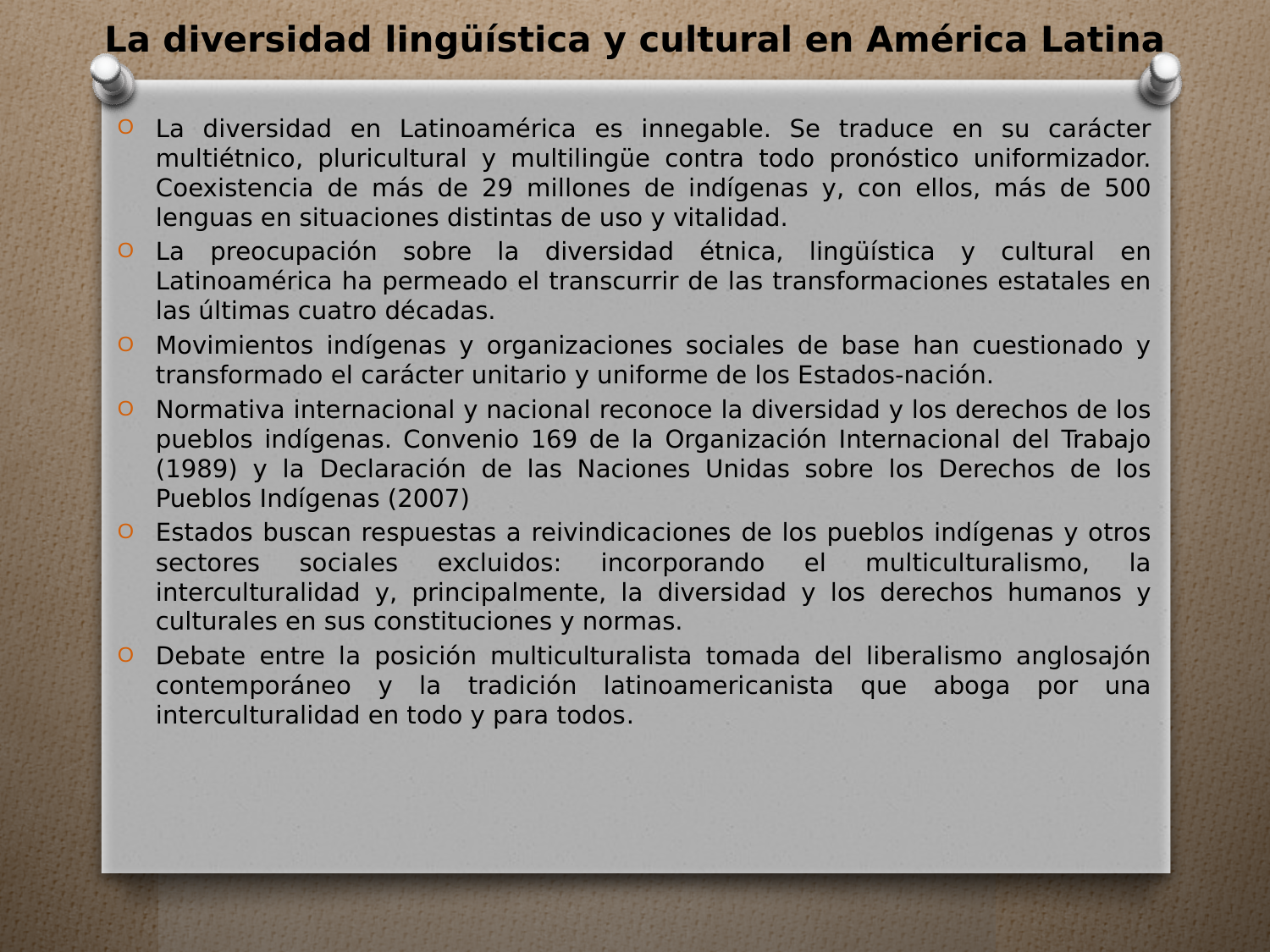

# La diversidad lingüística y cultural en América Latina
La diversidad en Latinoamérica es innegable. Se traduce en su carácter multiétnico, pluricultural y multilingüe contra todo pronóstico uniformizador. Coexistencia de más de 29 millones de indígenas y, con ellos, más de 500 lenguas en situaciones distintas de uso y vitalidad.
La preocupación sobre la diversidad étnica, lingüística y cultural en Latinoamérica ha permeado el transcurrir de las transformaciones estatales en las últimas cuatro décadas.
Movimientos indígenas y organizaciones sociales de base han cuestionado y transformado el carácter unitario y uniforme de los Estados-nación.
Normativa internacional y nacional reconoce la diversidad y los derechos de los pueblos indígenas. Convenio 169 de la Organización Internacional del Trabajo (1989) y la Declaración de las Naciones Unidas sobre los Derechos de los Pueblos Indígenas (2007)
Estados buscan respuestas a reivindicaciones de los pueblos indígenas y otros sectores sociales excluidos: incorporando el multiculturalismo, la interculturalidad y, principalmente, la diversidad y los derechos humanos y culturales en sus constituciones y normas.
Debate entre la posición multiculturalista tomada del liberalismo anglosajón contemporáneo y la tradición latinoamericanista que aboga por una interculturalidad en todo y para todos.